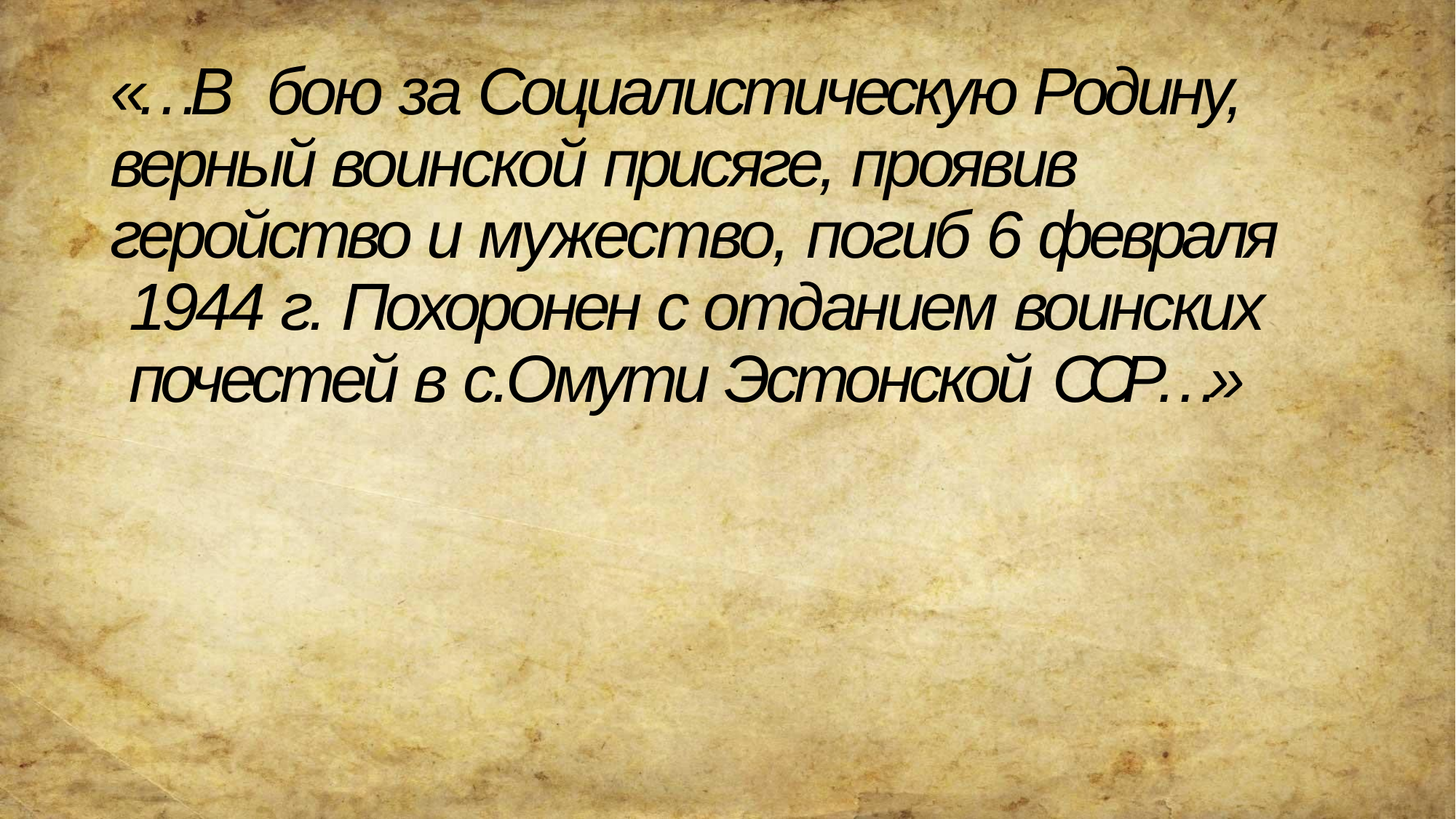

# «…В   бою за Социалистическую Родину,  верный воинской присяге, проявив  геройство и мужество, погиб 6 февраля  1944 г. Похоронен с отданием воинских  почестей в с.Омути Эстонской ССР…»